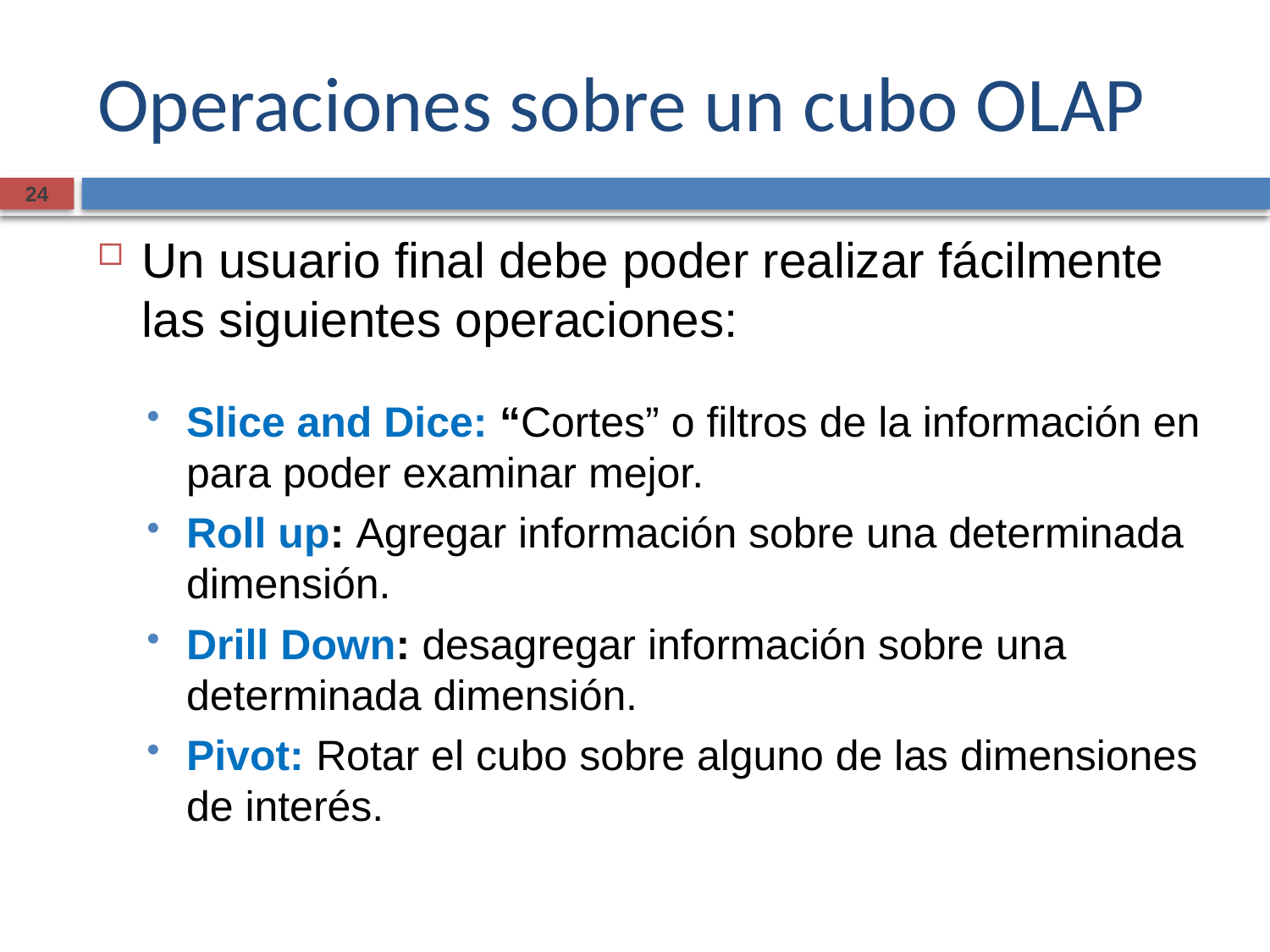

# Operaciones sobre un cubo OLAP
Un usuario final debe poder realizar fácilmente las siguientes operaciones:
Slice and Dice: “Cortes” o filtros de la información en para poder examinar mejor.
Roll up: Agregar información sobre una determinada dimensión.
Drill Down: desagregar información sobre una determinada dimensión.
Pivot: Rotar el cubo sobre alguno de las dimensiones de interés.
24